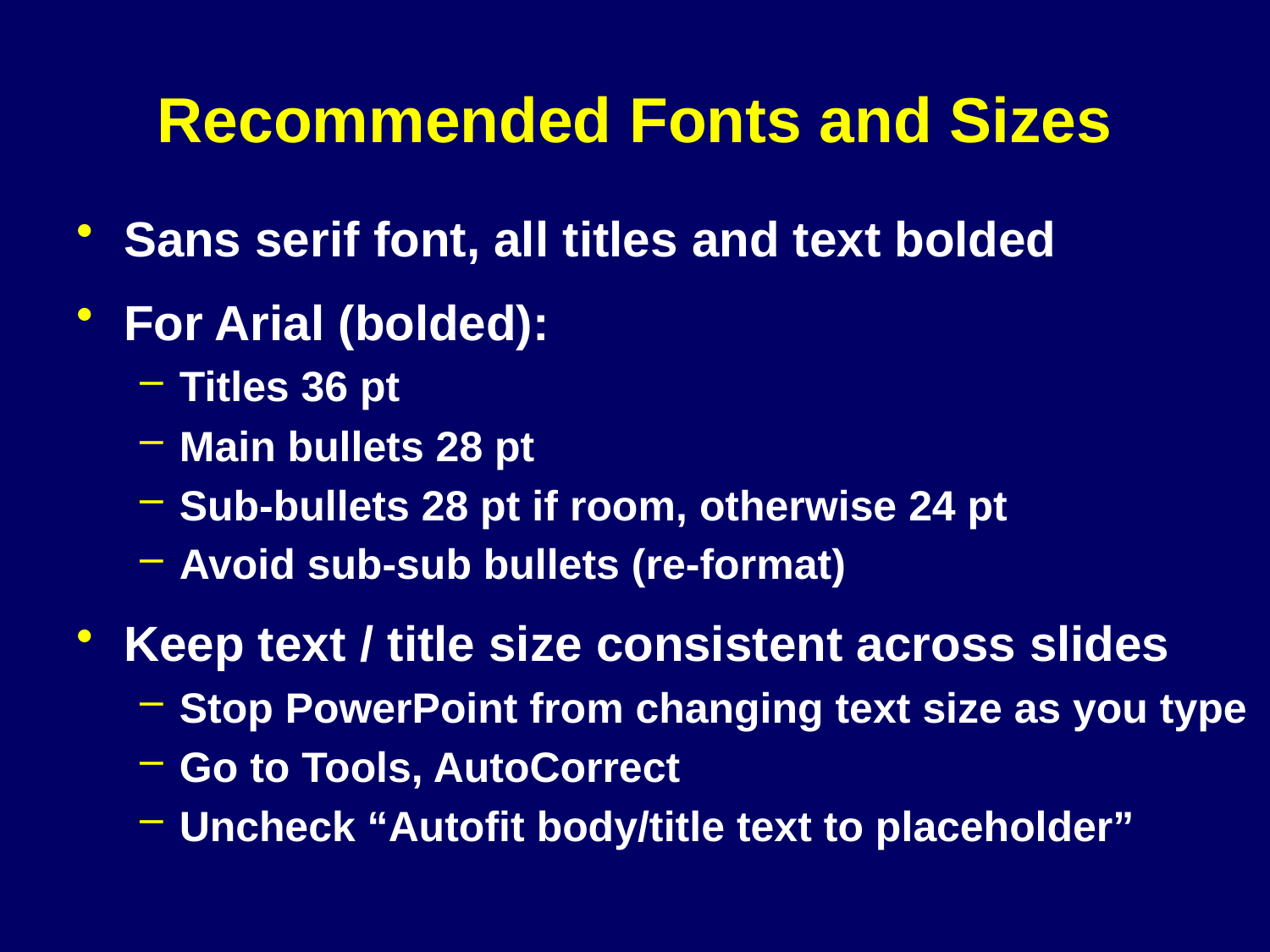

# Recommended Fonts and Sizes
Sans serif font, all titles and text bolded
For Arial (bolded):
Titles 36 pt
Main bullets 28 pt
Sub-bullets 28 pt if room, otherwise 24 pt
Avoid sub-sub bullets (re-format)
Keep text / title size consistent across slides
Stop PowerPoint from changing text size as you type
Go to Tools, AutoCorrect
Uncheck “Autofit body/title text to placeholder”